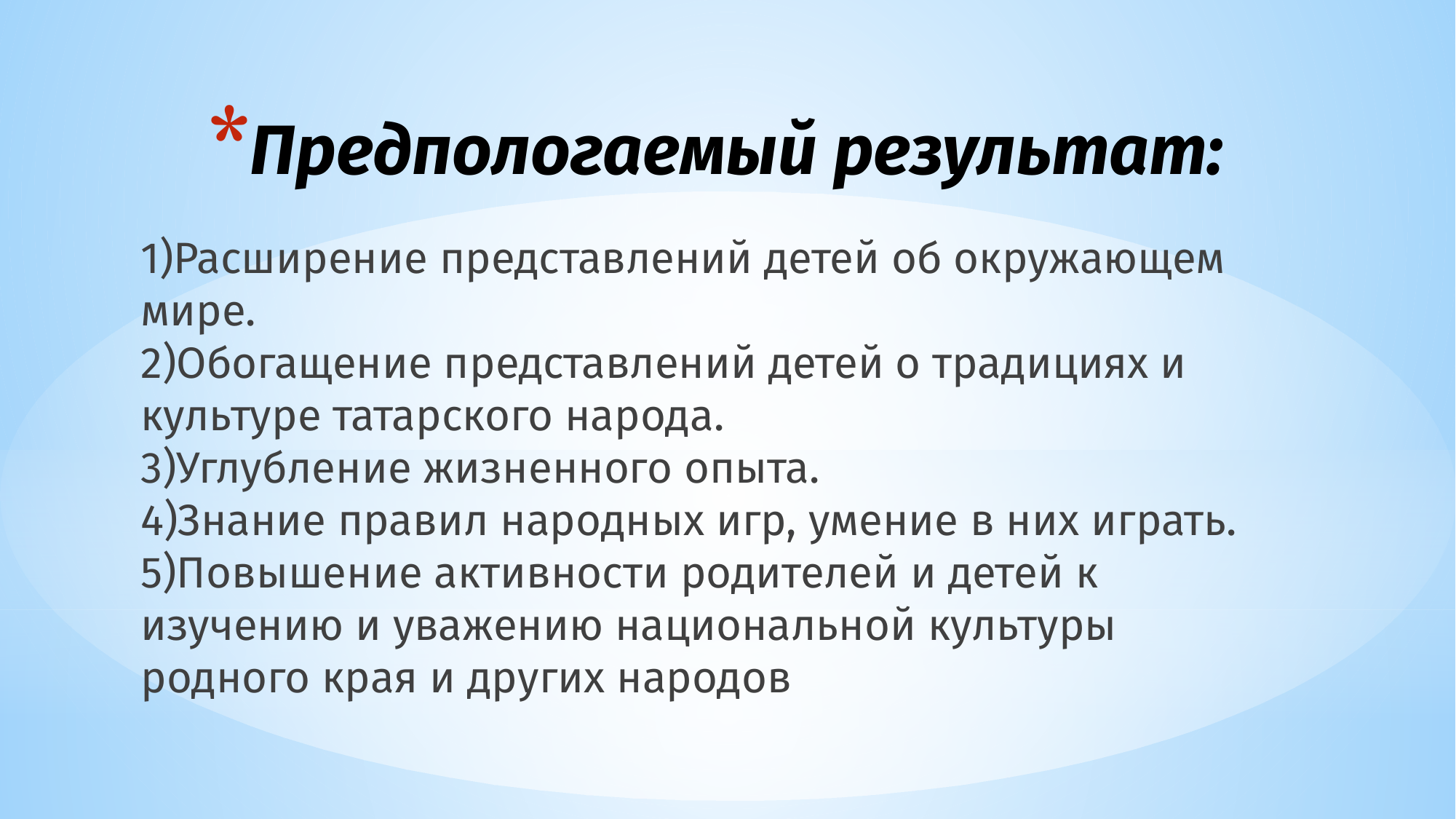

# Предпологаемый результат:
1)Расширение представлений детей об окружающем мире.
2)Обогащение представлений детей о традициях и культуре татарского народа.
3)Углубление жизненного опыта.
4)Знание правил народных игр, умение в них играть.
5)Повышение активности родителей и детей к изучению и уважению национальной культуры родного края и других народов